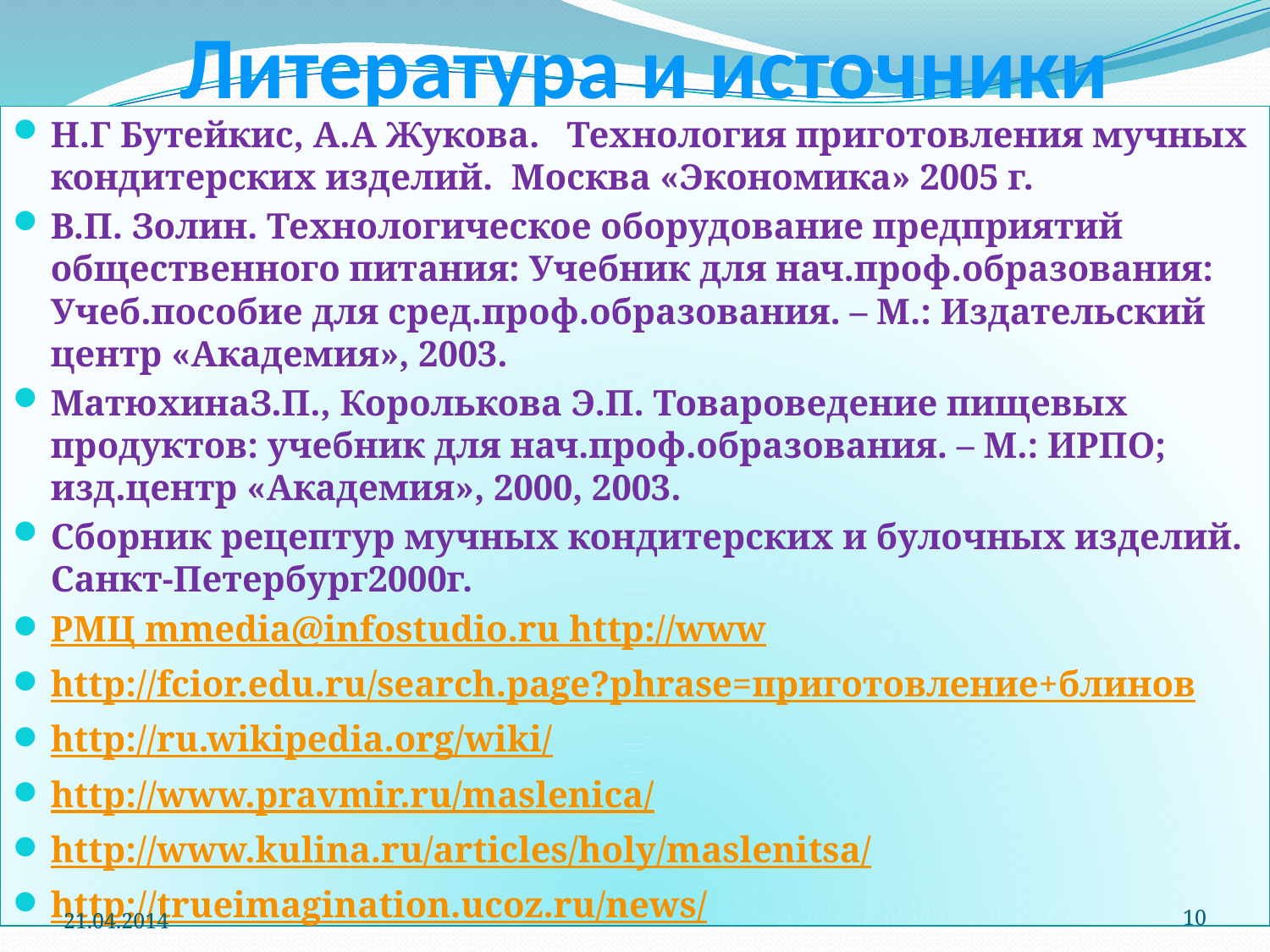

# Литература и источники
Н.Г Бутейкис, А.А Жукова.   Технология приготовления мучных кондитерских изделий.  Москва «Экономика» 2005 г.
В.П. Золин. Технологическое оборудование предприятий общественного питания: Учебник для нач.проф.образования: Учеб.пособие для сред.проф.образования. – М.: Издательский центр «Академия», 2003.
МатюхинаЗ.П., Королькова Э.П. Товароведение пищевых продуктов: учебник для нач.проф.образования. – М.: ИРПО; изд.центр «Академия», 2000, 2003.
Сборник рецептур мучных кондитерских и булочных изделий. Санкт-Петербург2000г.
РМЦ mmedia@infostudio.ru http://www
http://fcior.edu.ru/search.page?phrase=приготовление+блинов
http://ru.wikipedia.org/wiki/
http://www.pravmir.ru/maslenica/
http://www.kulina.ru/articles/holy/maslenitsa/
http://trueimagination.ucoz.ru/news/

21.04.2014
10